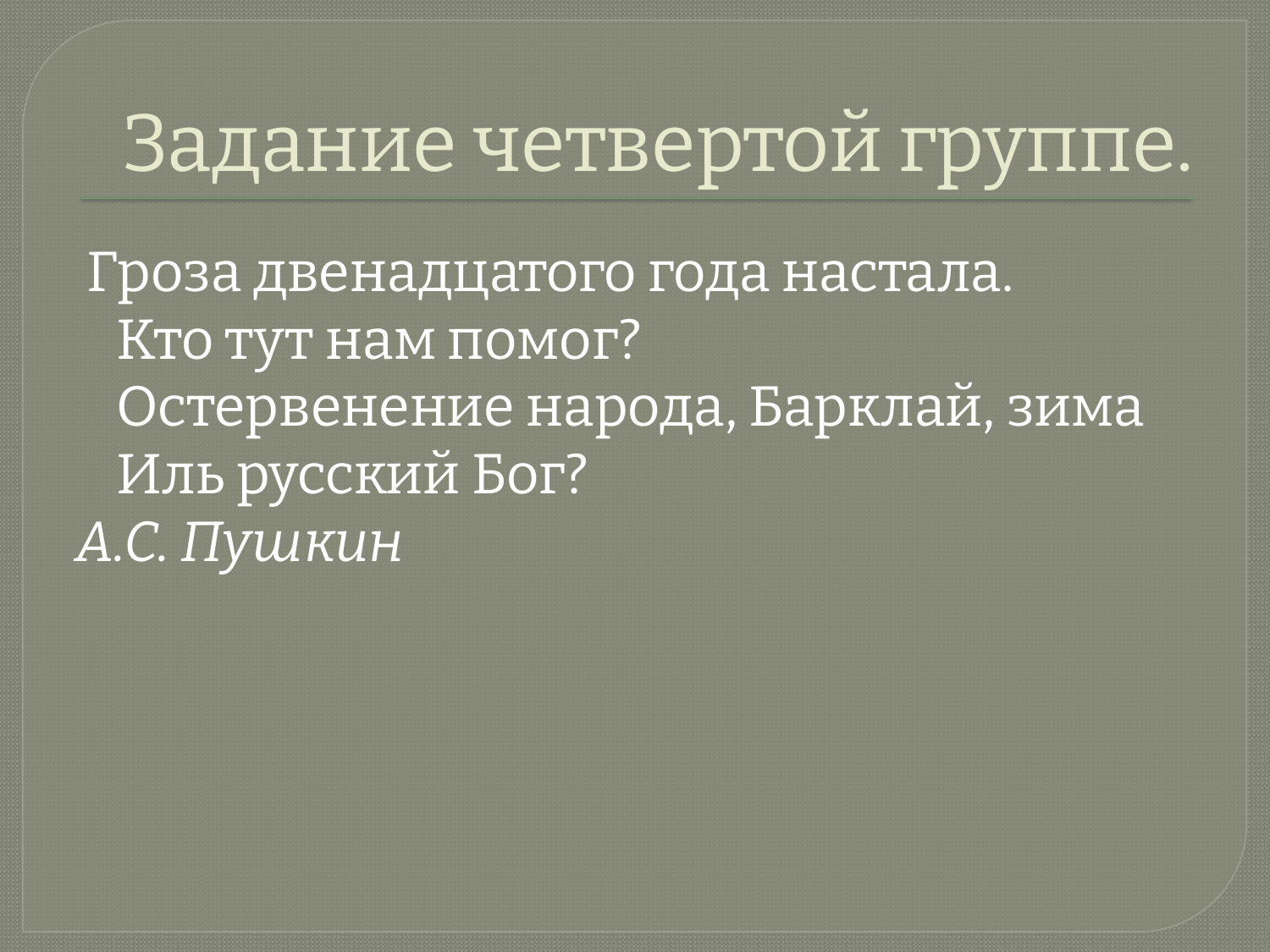

# Задание четвертой группе.
 Гроза двенадцатого года настала.
Кто тут нам помог?
Остервенение народа, Барклай, зима
Иль русский Бог?
А.С. Пушкин